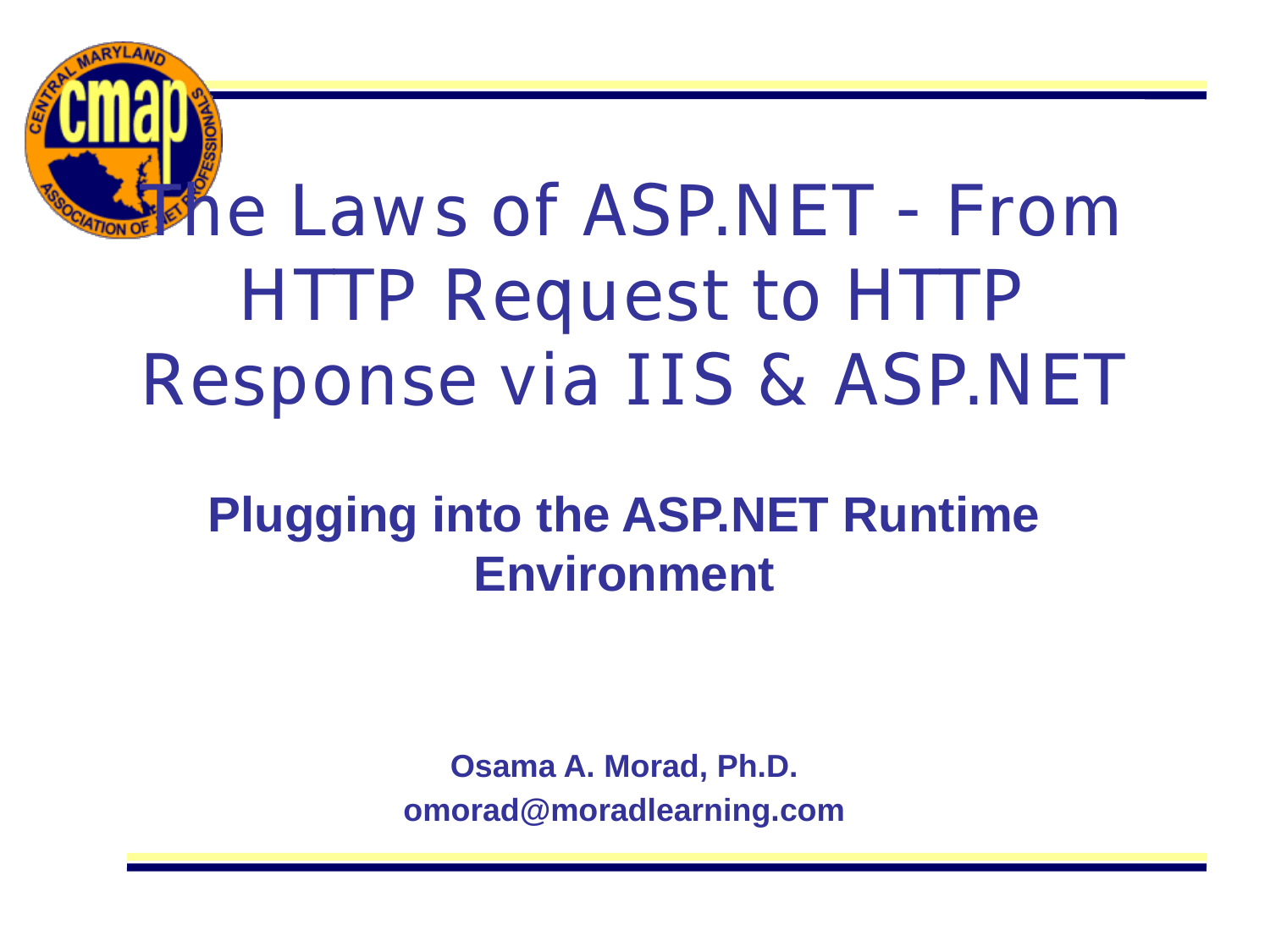

# The Laws of ASP.NET - From HTTP Request to HTTP Response via IIS & ASP.NET
Plugging into the ASP.NET Runtime Environment

Osama A. Morad, Ph.D.
omorad@moradlearning.com